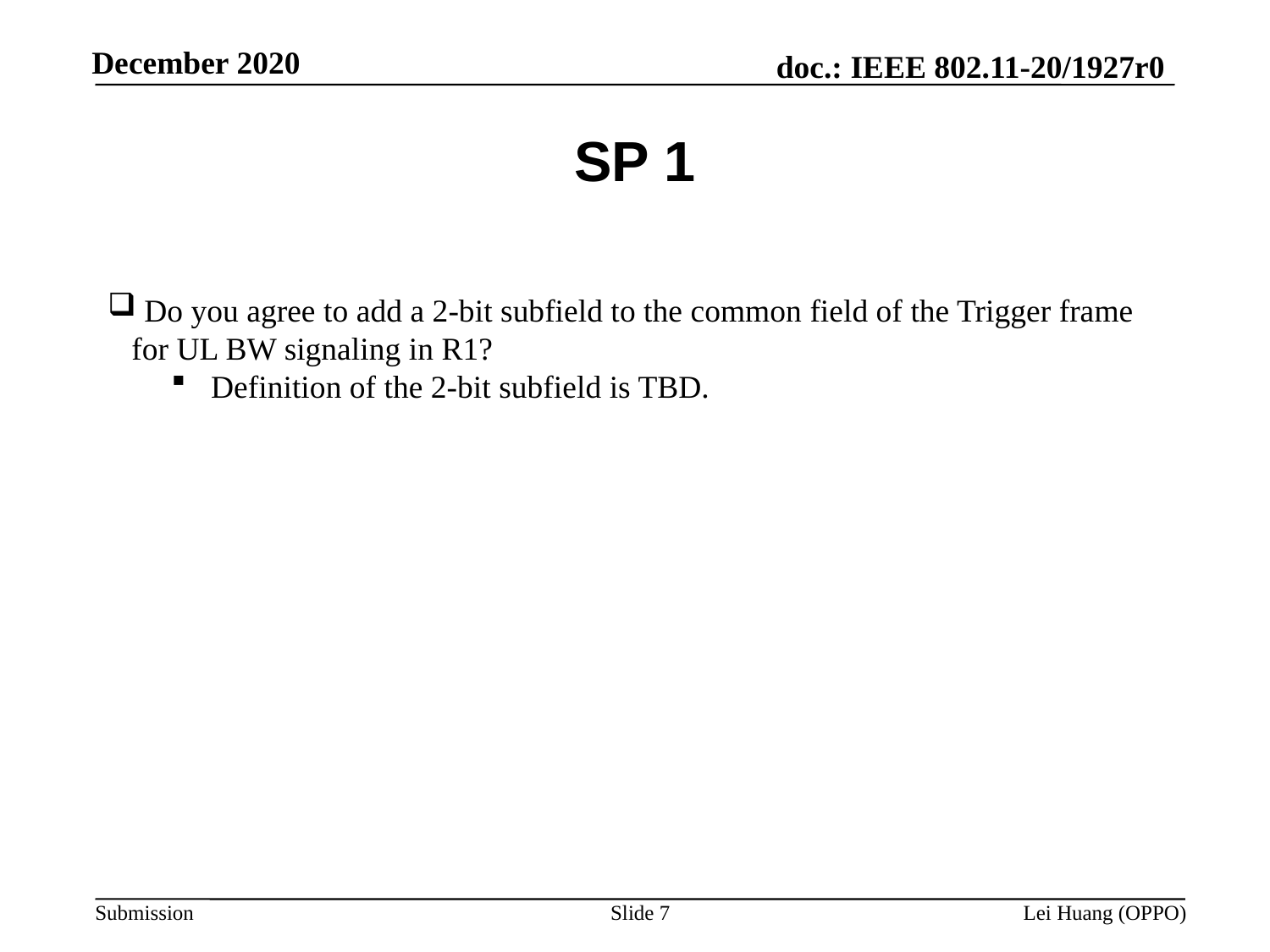

# SP 1
 Do you agree to add a 2-bit subfield to the common field of the Trigger frame for UL BW signaling in R1?
Definition of the 2-bit subfield is TBD.
Slide 7
Lei Huang (OPPO)